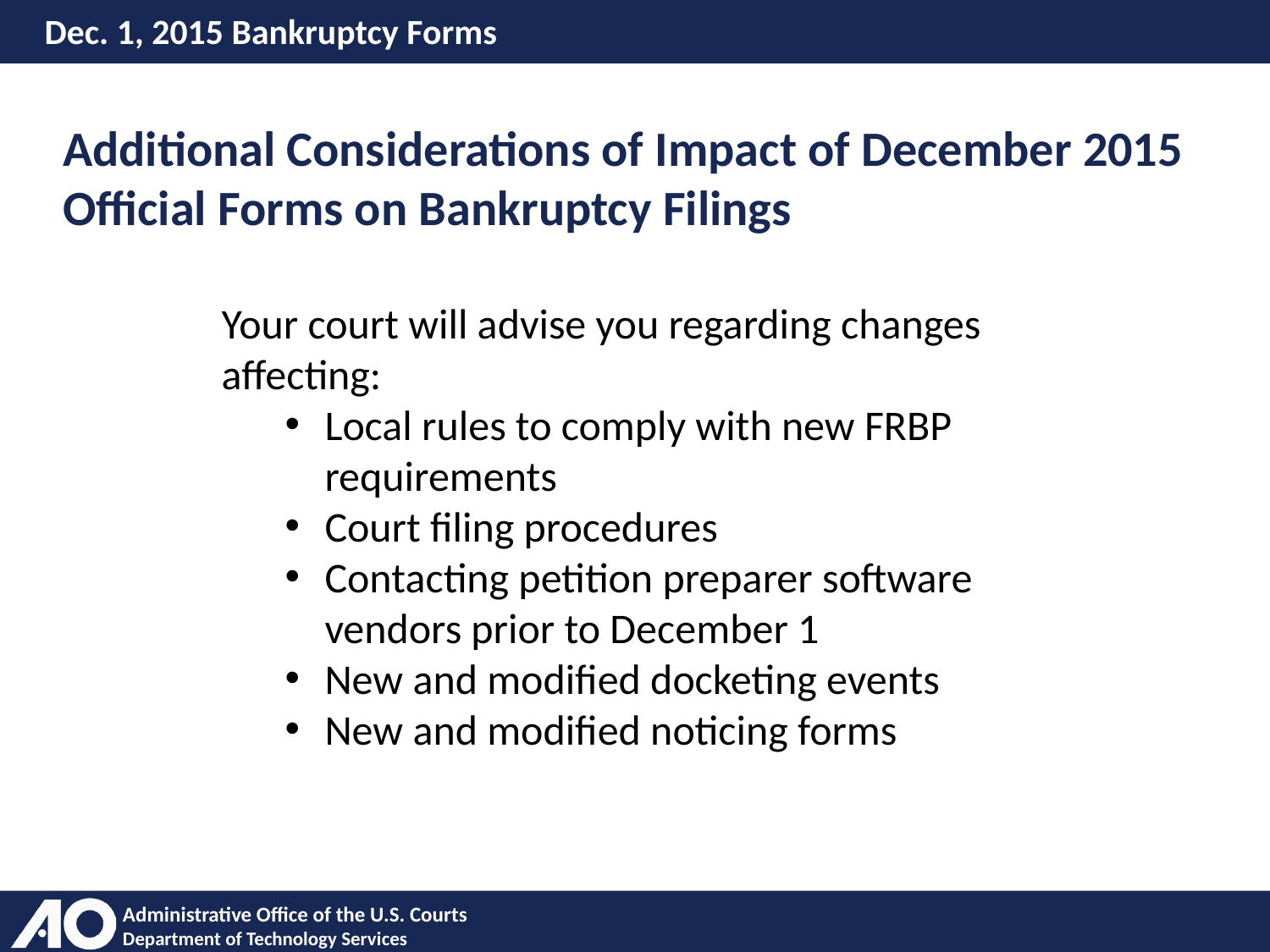

# Dec. 1, 2015 Bankruptcy Forms

Additional Considerations of Impact of December 2015 Official Forms on Bankruptcy Filings
Your court will advise you regarding changes affecting:
Local rules to comply with new FRBP requirements
Court filing procedures
Contacting petition preparer software vendors prior to December 1
New and modified docketing events
New and modified noticing forms